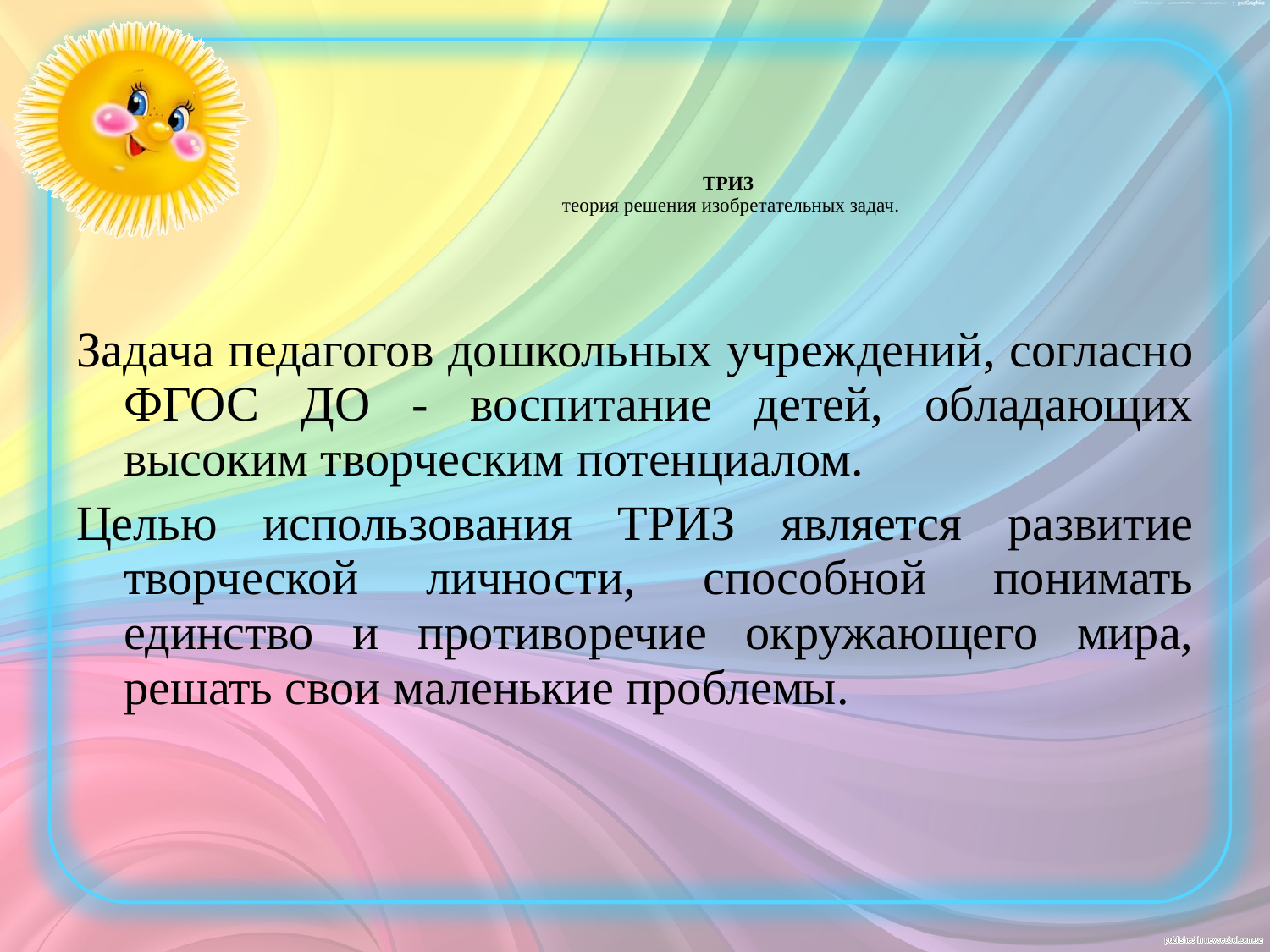

# ТРИЗ теория решения изобретательных задач.
Задача педагогов дошкольных учреждений, согласно ФГОС ДО - воспитание детей, обладающих высоким творческим потенциалом.
Целью использования ТРИЗ является развитие творческой личности, способной понимать единство и противоречие окружающего мира, решать свои маленькие проблемы.